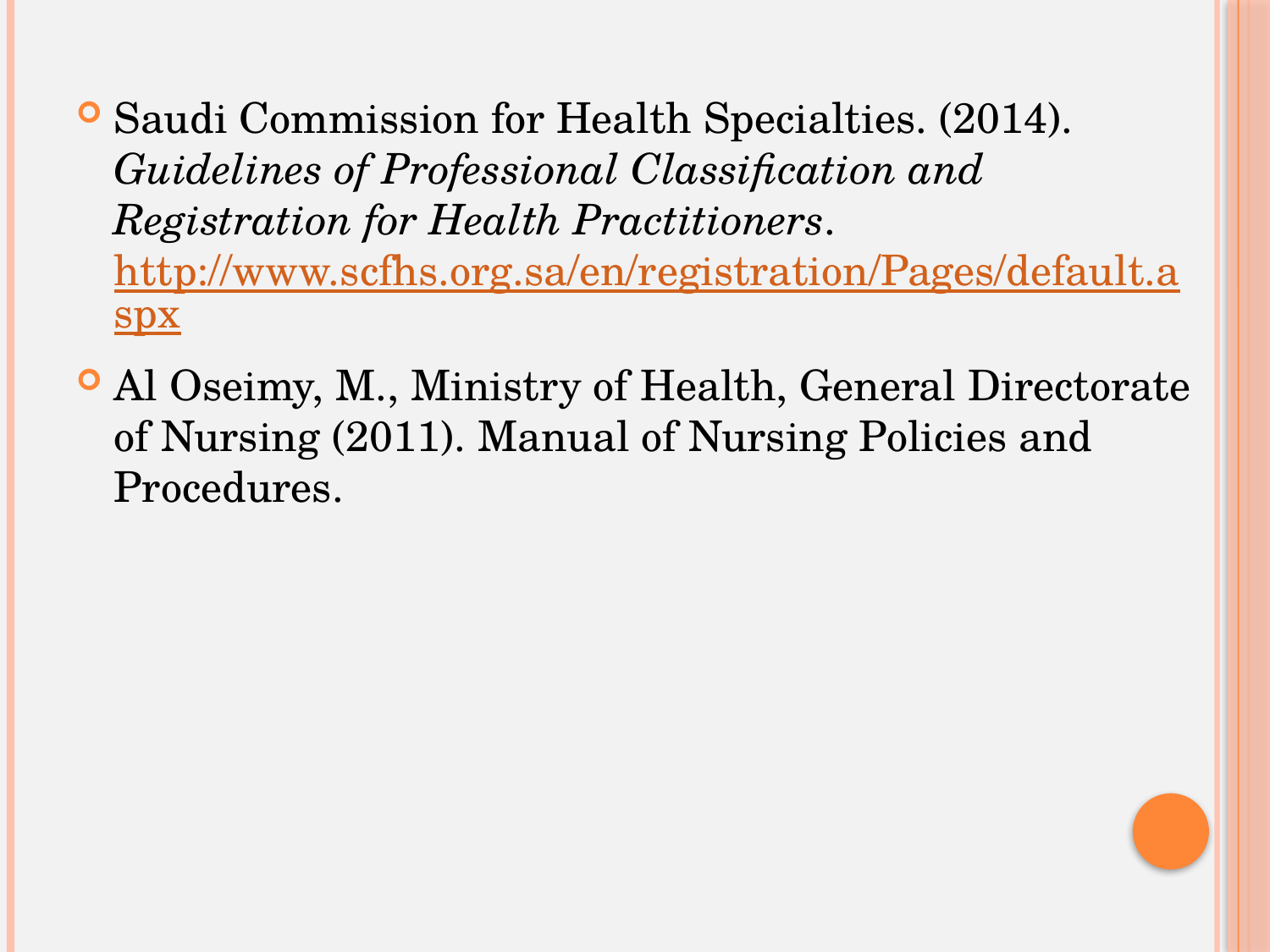

Saudi Commission for Health Specialties. (2014). Guidelines of Professional Classification and Registration for Health Practitioners. http://www.scfhs.org.sa/en/registration/Pages/default.aspx
Al Oseimy, M., Ministry of Health, General Directorate of Nursing (2011). Manual of Nursing Policies and Procedures.